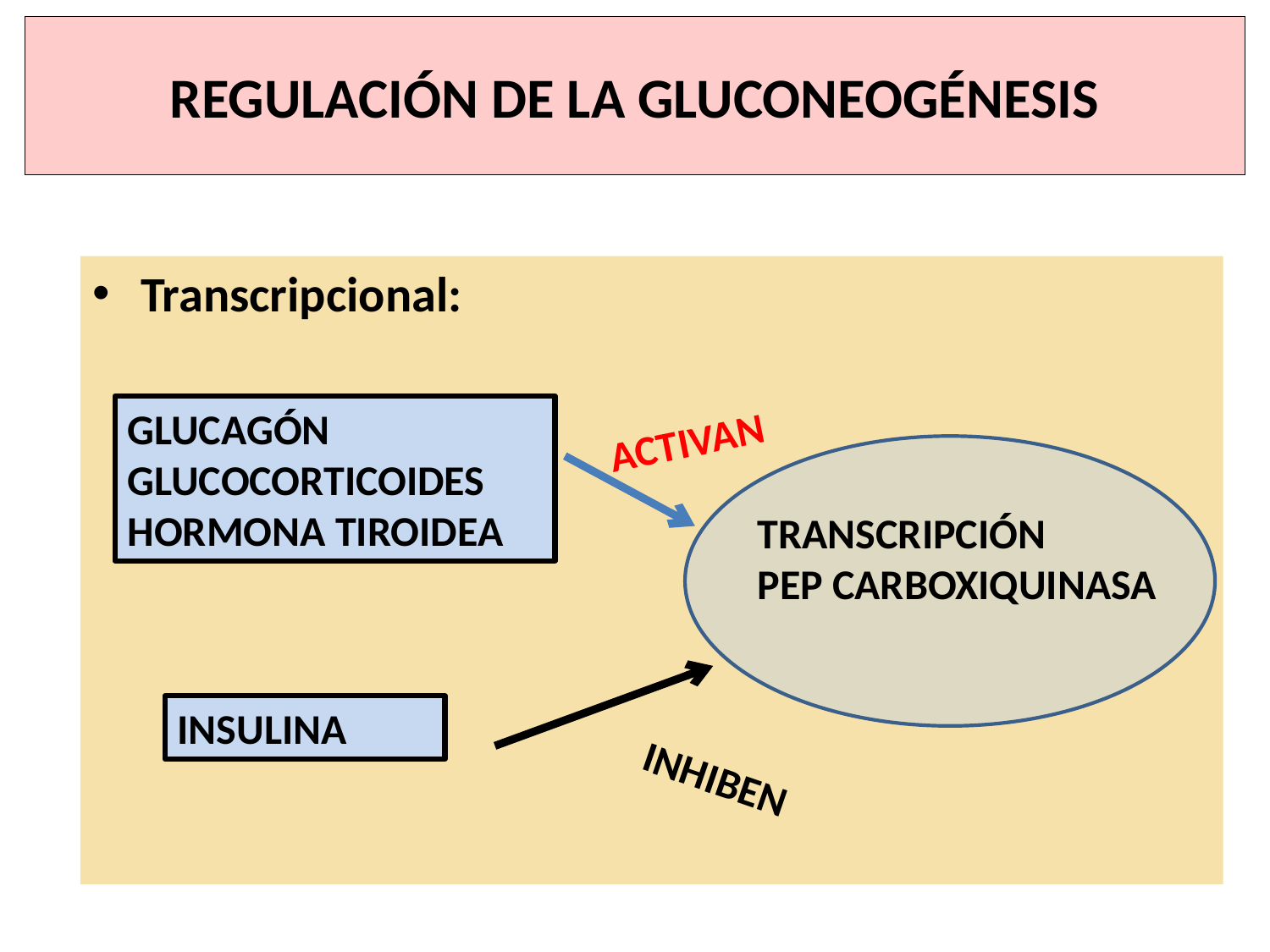

REGULACIÓN DE LA GLUCONEOGÉNESIS
#

Transcripcional:

GLUCAGÓN
GLUCOCORTICOIDES HORMONA TIROIDEA
ACTIVAN

TRANSCRIPCIÓN
PEP CARBOXIQUINASA
INSULINA
INHIBEN